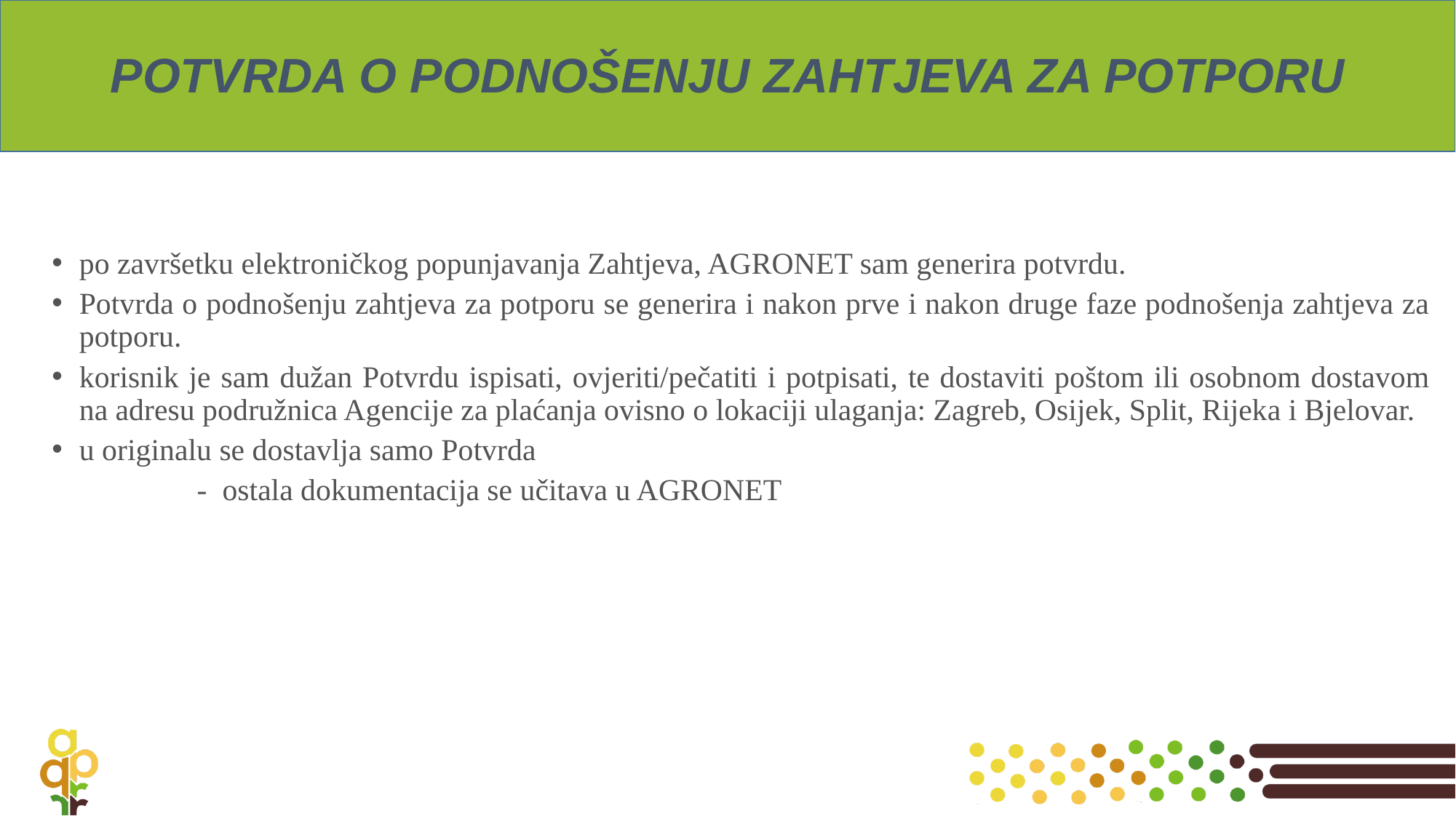

# POTVRDA O PODNOŠENJU ZAHTJEVA ZA POTPORU

po završetku elektroničkog popunjavanja Zahtjeva, AGRONET sam generira potvrdu.
Potvrda o podnošenju zahtjeva za potporu se generira i nakon prve i nakon druge faze podnošenja zahtjeva za potporu.
korisnik je sam dužan Potvrdu ispisati, ovjeriti/pečatiti i potpisati, te dostaviti poštom ili osobnom dostavom na adresu podružnica Agencije za plaćanja ovisno o lokaciji ulaganja: Zagreb, Osijek, Split, Rijeka i Bjelovar.
u originalu se dostavlja samo Potvrda
                   -  ostala dokumentacija se učitava u AGRONET